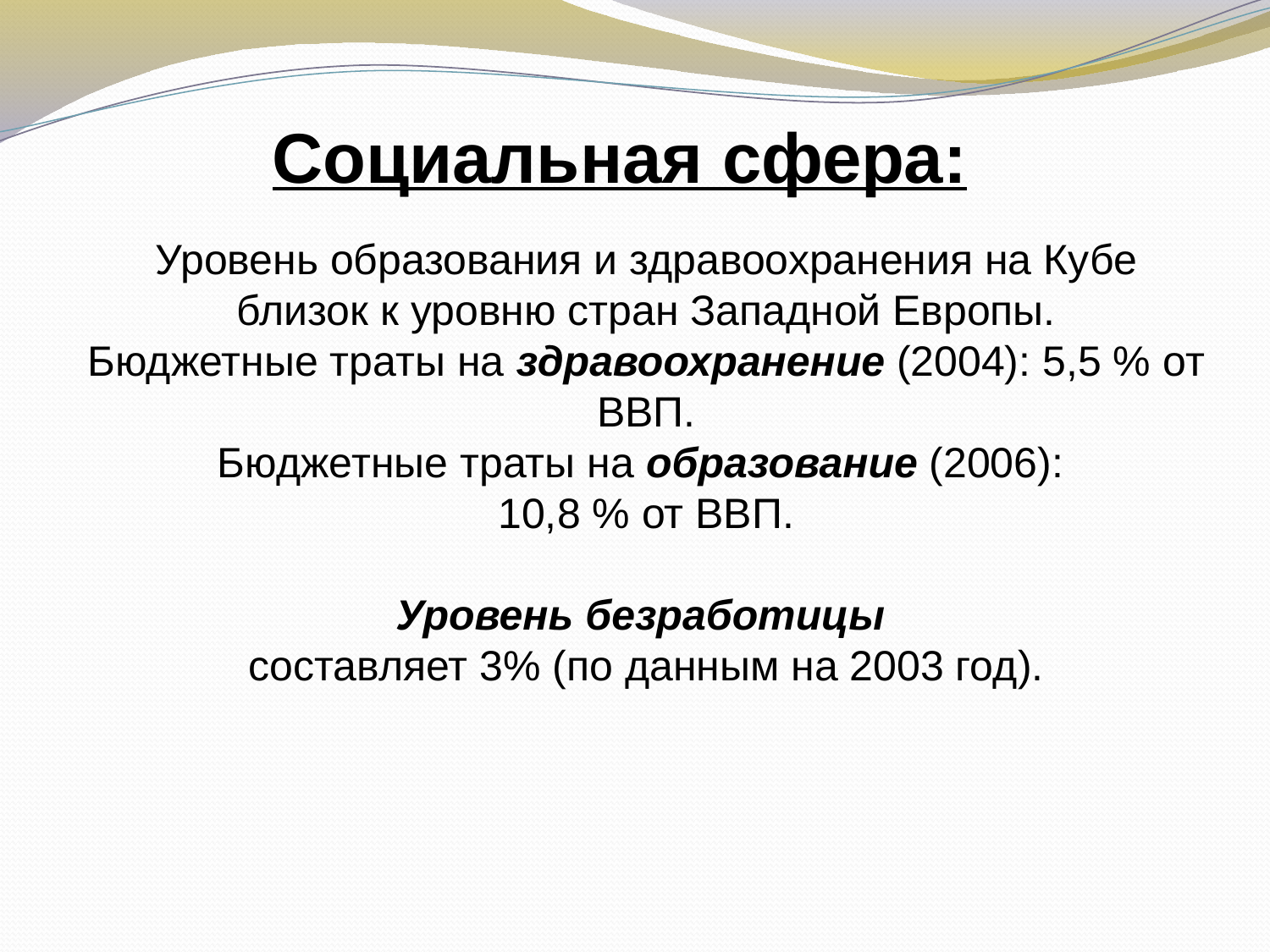

Социальная сфера:
Уровень образования и здравоохранения на Кубе близок к уровню стран Западной Европы.
Бюджетные траты на здравоохранение (2004): 5,5 % от ВВП.
Бюджетные траты на образование (2006):
10,8 % от ВВП.

Уровень безработицы
составляет 3% (по данным на 2003 год).